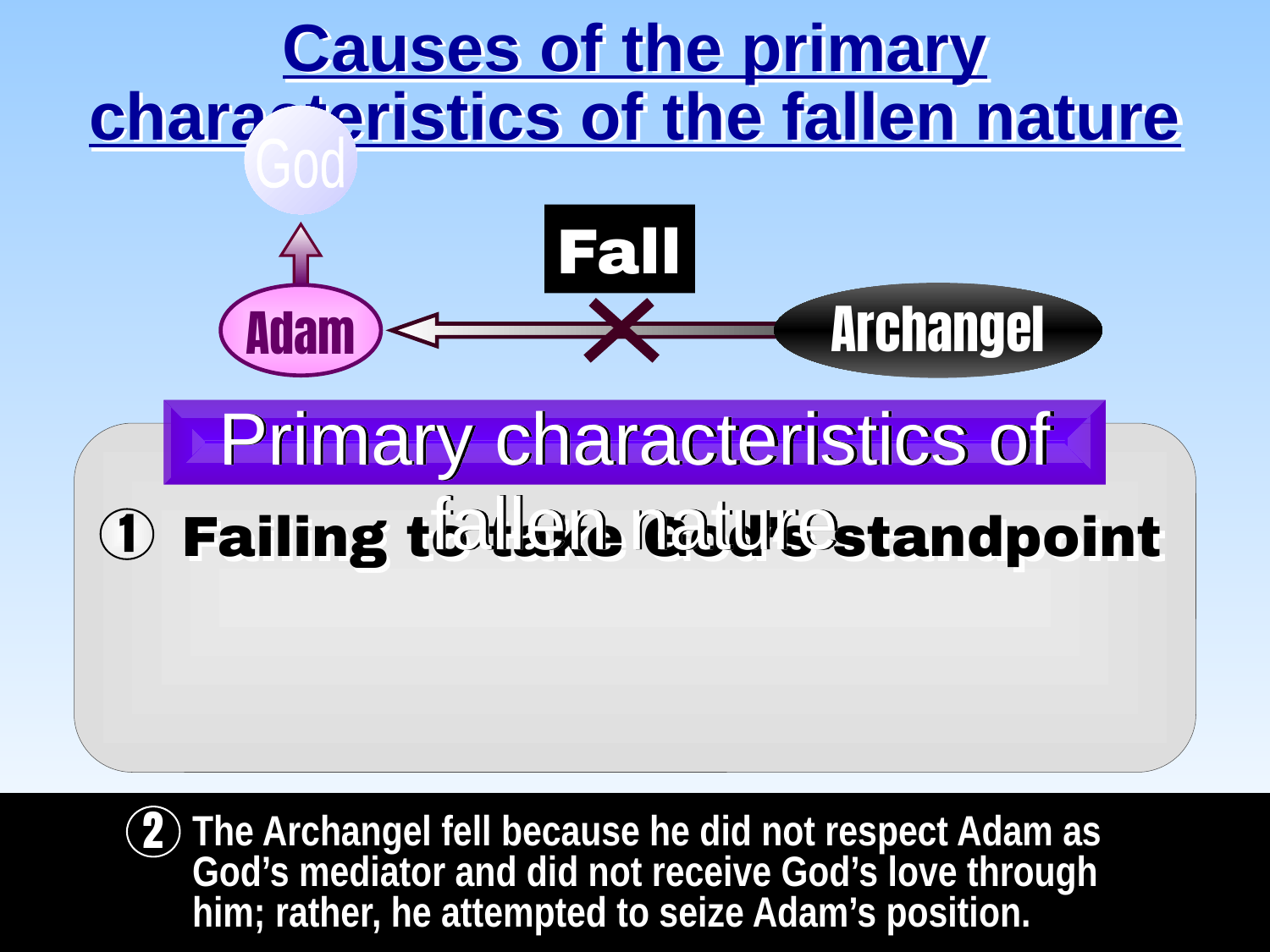

Causes of the primary characteristics of the fallen nature

God
Fall

Archangel

Adam

Primary characteristics of fallen nature

Failing to take God’s standpoint
1

2
The Archangel fell because he did not respect Adam as God’s mediator and did not receive God’s love through him; rather, he attempted to seize Adam’s position.